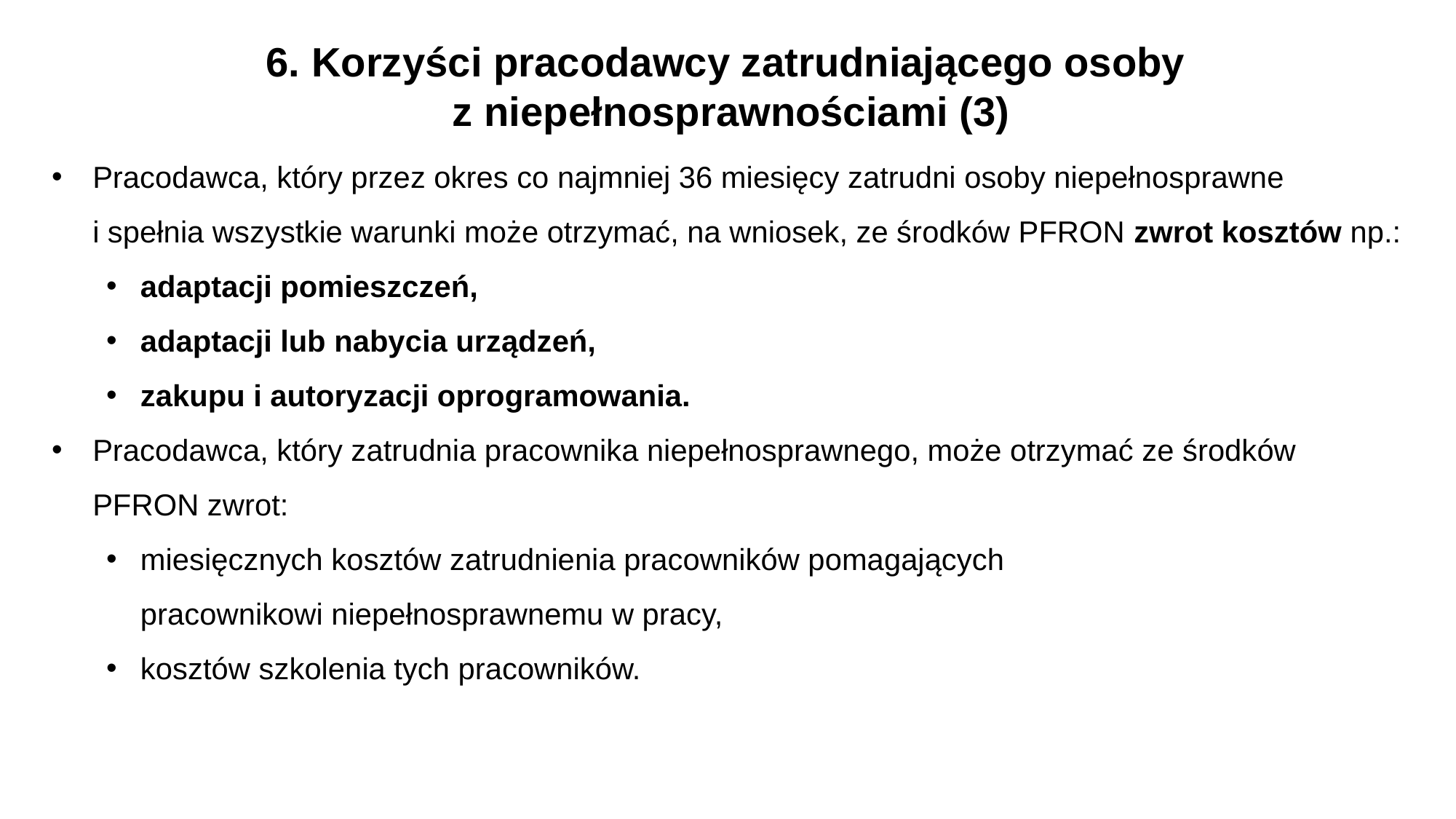

6. Korzyści pracodawcy zatrudniającego osoby
z niepełnosprawnościami (3)
Pracodawca, który przez okres co najmniej 36 miesięcy zatrudni osoby niepełnosprawne
i spełnia wszystkie warunki może otrzymać, na wniosek, ze środków PFRON zwrot kosztów np.:
adaptacji pomieszczeń,
adaptacji lub nabycia urządzeń,
zakupu i autoryzacji oprogramowania.
Pracodawca, który zatrudnia pracownika niepełnosprawnego, może otrzymać ze środków PFRON zwrot:
miesięcznych kosztów zatrudnienia pracowników pomagających
pracownikowi niepełnosprawnemu w pracy,
kosztów szkolenia tych pracowników.